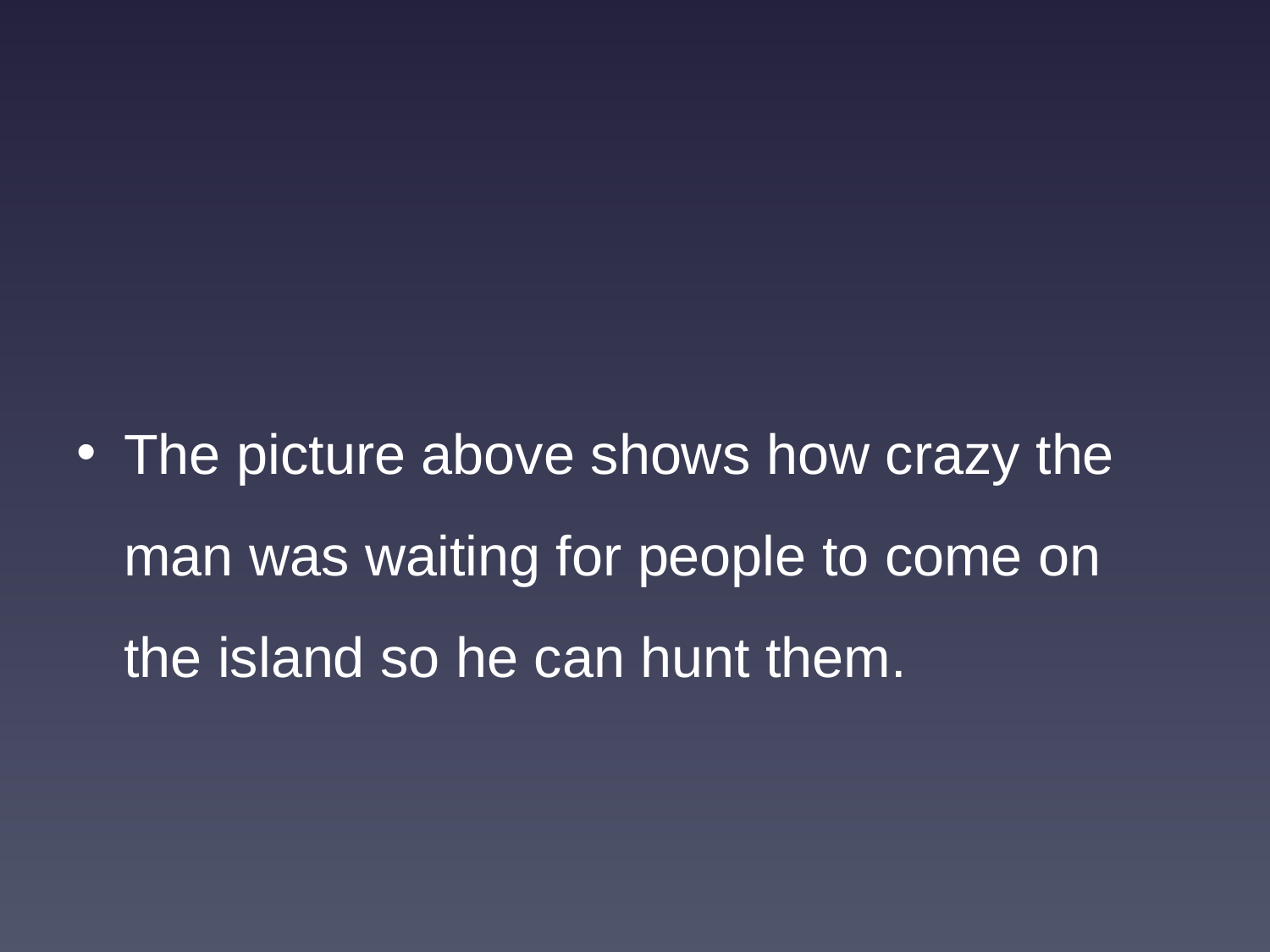

#
The picture above shows how crazy the man was waiting for people to come on the island so he can hunt them.